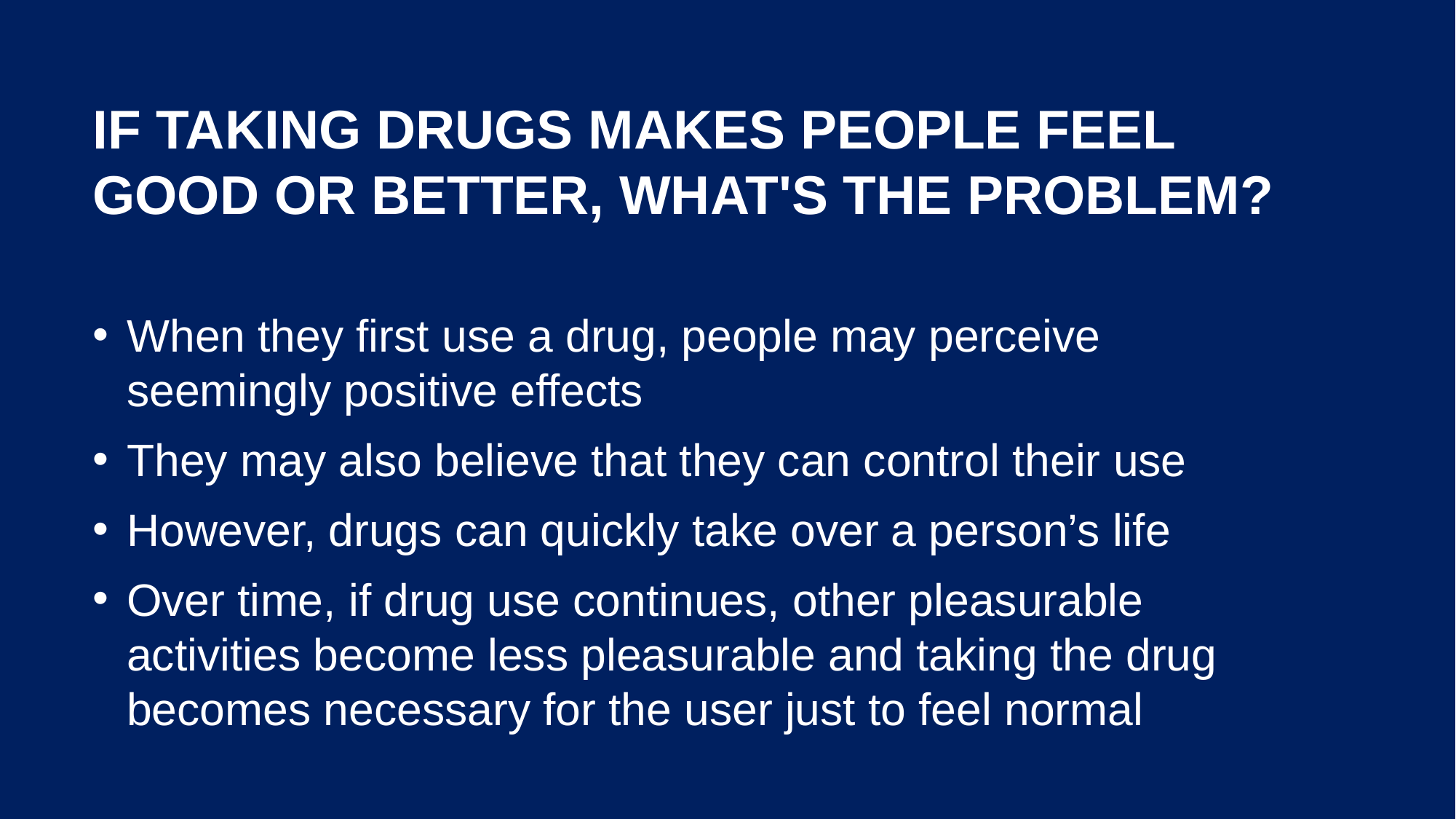

# If taking drugs makes people feel good or better, what's the problem?
When they first use a drug, people may perceive seemingly positive effects
They may also believe that they can control their use
However, drugs can quickly take over a person’s life
Over time, if drug use continues, other pleasurable activities become less pleasurable and taking the drug becomes necessary for the user just to feel normal